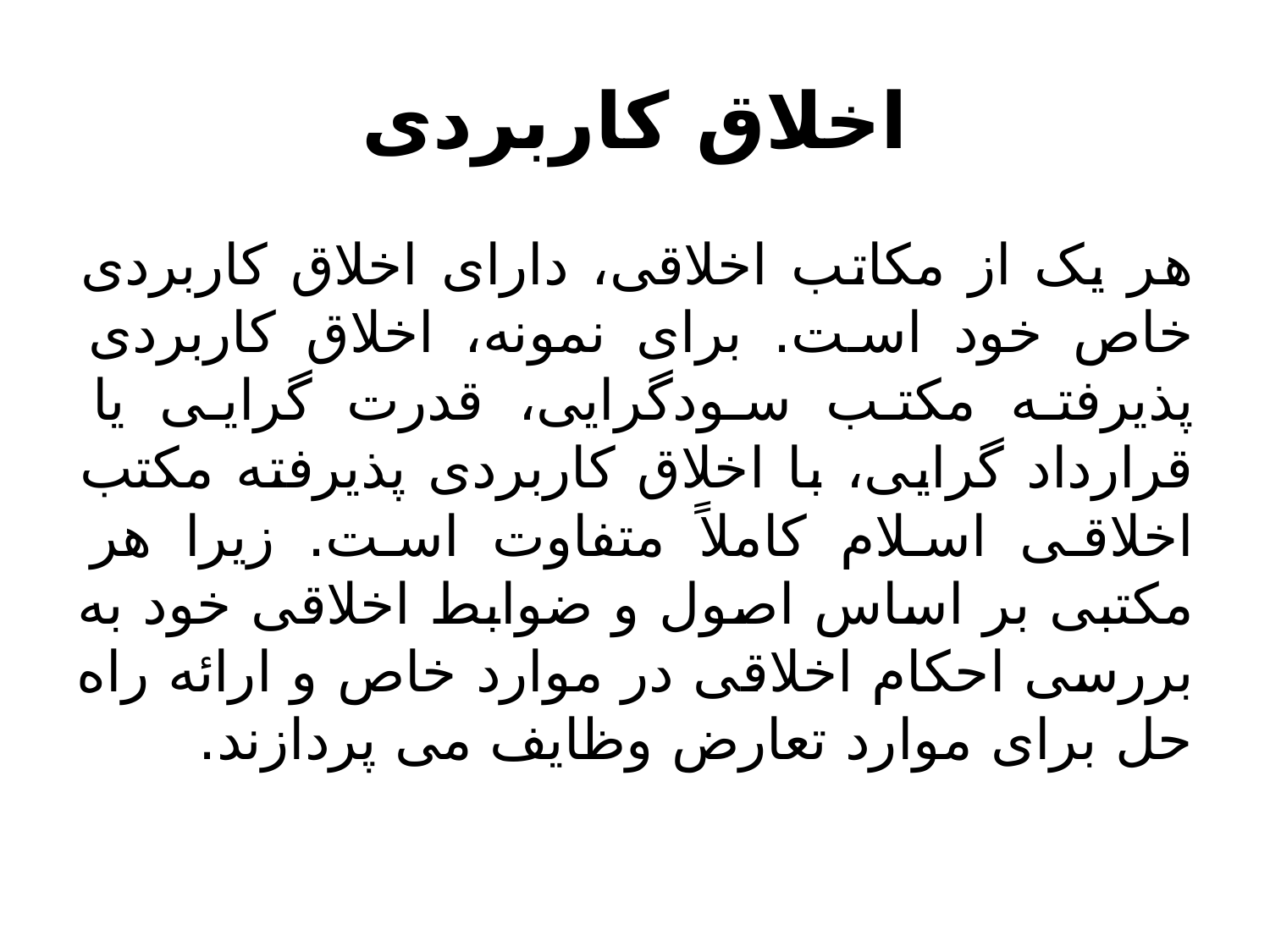

# اخلاق کاربردی
هر یک از مکاتب اخلاقی، دارای اخلاق کاربردی خاص خود است. برای نمونه، اخلاق کاربردی پذیرفته مکتب سودگرایی، قدرت گرایی یا قرارداد گرایی، با اخلاق کاربردی پذیرفته مکتب اخلاقی اسلام کاملاً متفاوت است. زیرا هر مکتبی بر اساس اصول و ضوابط اخلاقی خود به بررسی احکام اخلاقی در موارد خاص و ارائه راه حل برای موارد تعارض وظایف می پردازند.